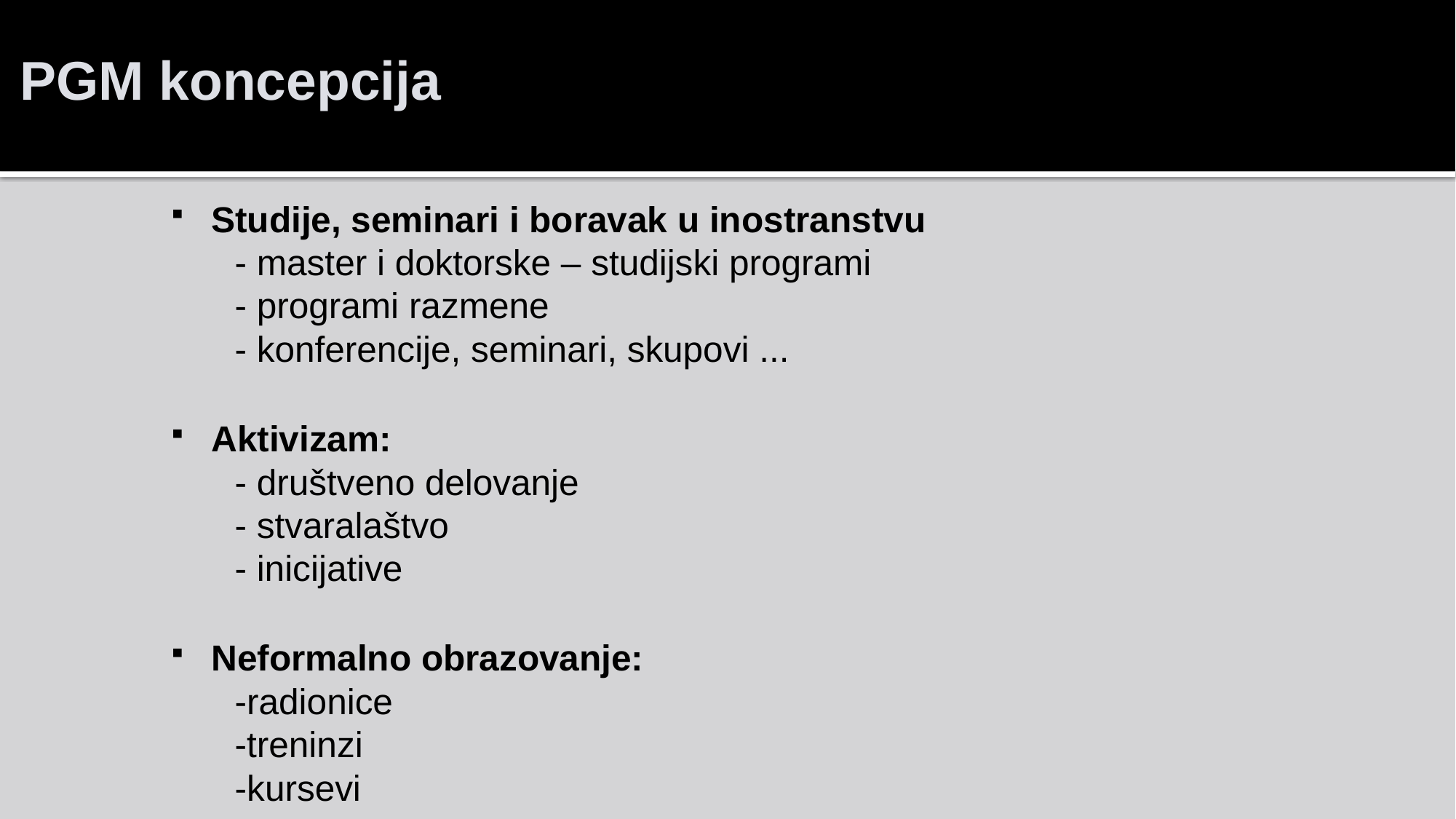

PGM koncepcija

Studije, seminari i boravak u inostranstvu
- master i doktorske – studijski programi
- programi razmene
- konferencije, seminari, skupovi ...

Aktivizam:
- društveno delovanje
- stvaralaštvo
- inicijative

Neformalno obrazovanje:
-radionice
-treninzi
-kursevi